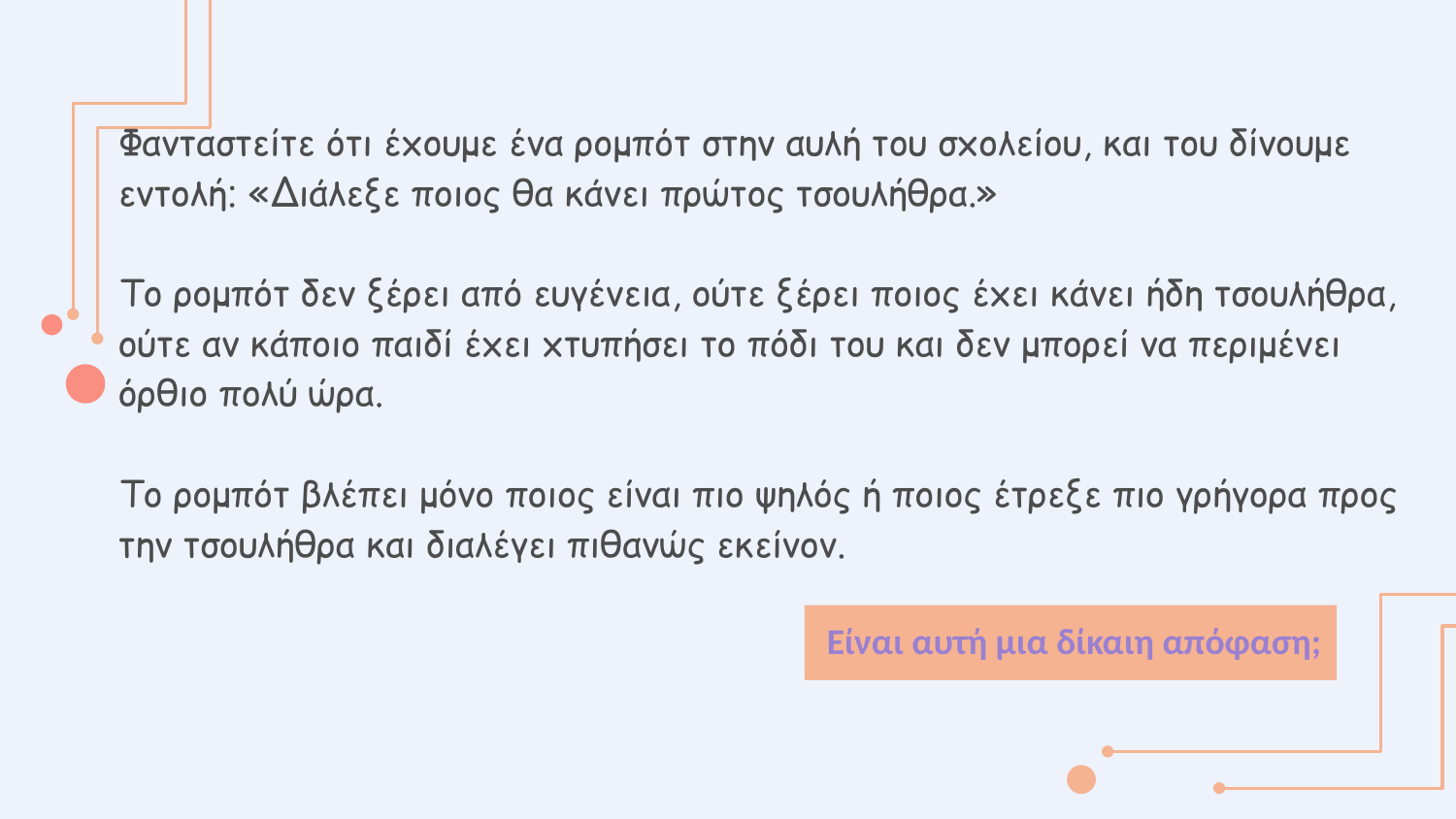

Φανταστείτε ότι έχουμε ένα ρομπότ στην αυλή του σχολείου, και του δίνουμε εντολή: «Διάλεξε ποιος θα κάνει πρώτος τσουλήθρα.»

Το ρομπότ δεν ξέρει από ευγένεια, ούτε ξέρει ποιος έχει κάνει ήδη τσουλήθρα, ούτε αν κάποιο παιδί έχει χτυπήσει το πόδι του και δεν μπορεί να περιμένει όρθιο πολύ ώρα.

Το ρομπότ βλέπει μόνο ποιος είναι πιο ψηλός ή ποιος έτρεξε πιο γρήγορα προς την τσουλήθρα και διαλέγει πιθανώς εκείνον.

# Είναι αυτή μια δίκαιη απόφαση;